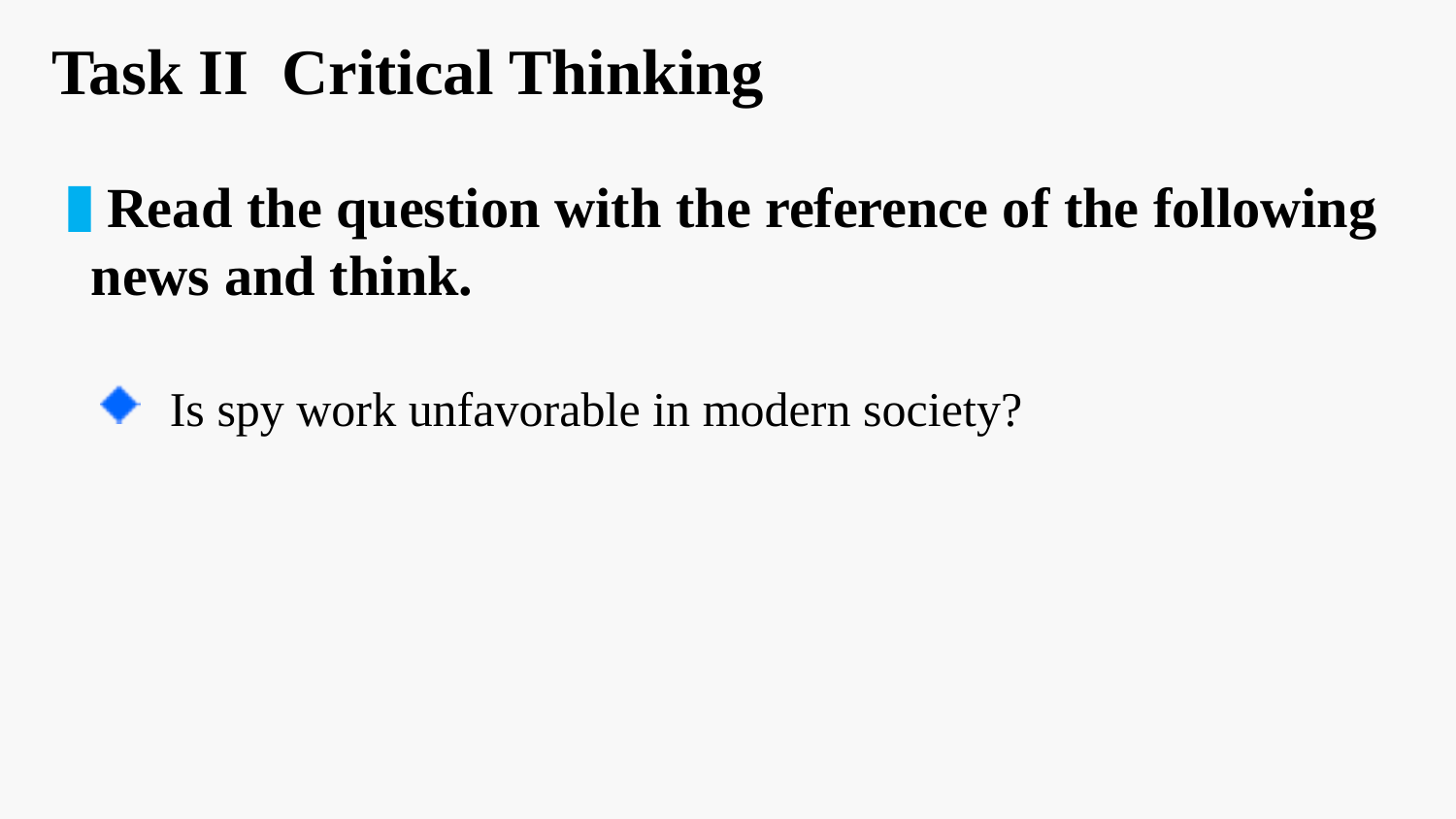

Task II  Critical Thinking
 Read the question with the reference of the following news and think.

  Is spy work unfavorable in modern society?